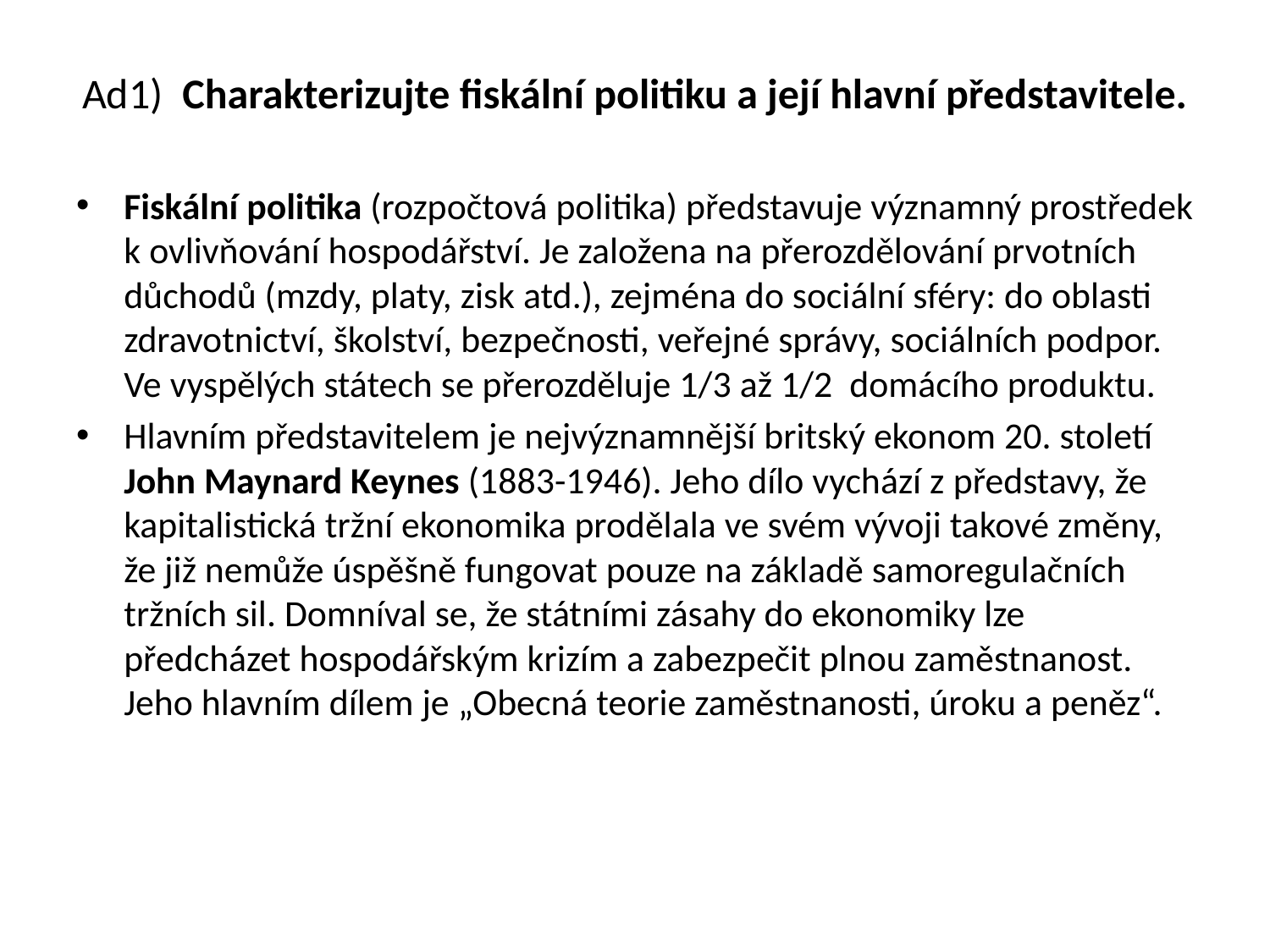

# Ad1)  Charakterizujte fiskální politiku a její hlavní představitele.
Fiskální politika (rozpočtová politika) představuje významný prostředek k ovlivňování hospodářství. Je založena na přerozdělování prvotních důchodů (mzdy, platy, zisk atd.), zejména do sociální sféry: do oblasti zdravotnictví, školství, bezpečnosti, veřejné správy, sociálních podpor.  Ve vyspělých státech se přerozděluje 1/3 až 1/2  domácího produktu.
Hlavním představitelem je nejvýznamnější britský ekonom 20. století John Maynard Keynes (1883-1946). Jeho dílo vychází z představy, že kapitalistická tržní ekonomika prodělala ve svém vývoji takové změny, že již nemůže úspěšně fungovat pouze na základě samoregulačních tržních sil. Domníval se, že státními zásahy do ekonomiky lze předcházet hospodářským krizím a zabezpečit plnou zaměstnanost. Jeho hlavním dílem je „Obecná teorie zaměstnanosti, úroku a peněz“.